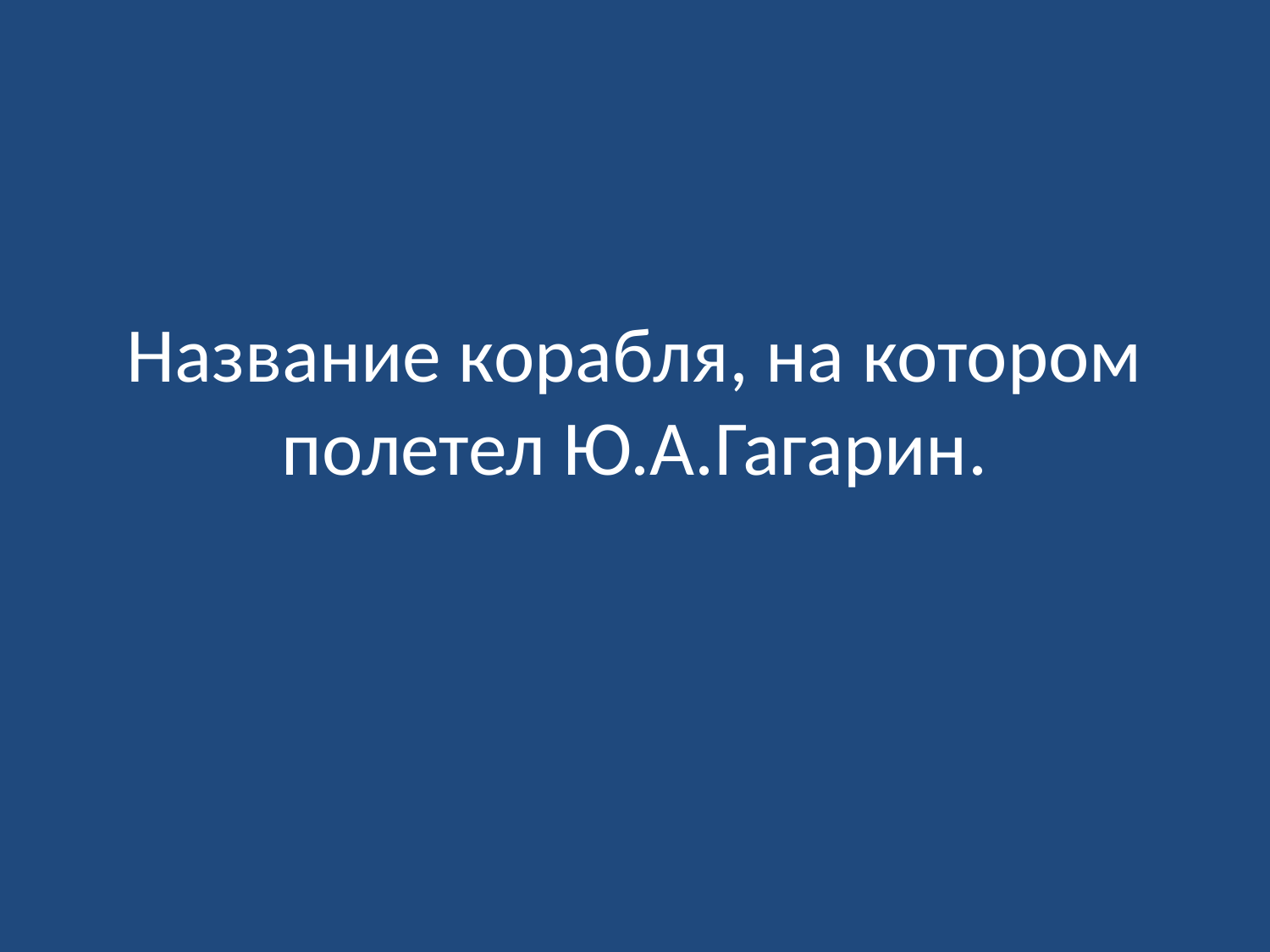

# Название корабля, на котором полетел Ю.А.Гагарин.